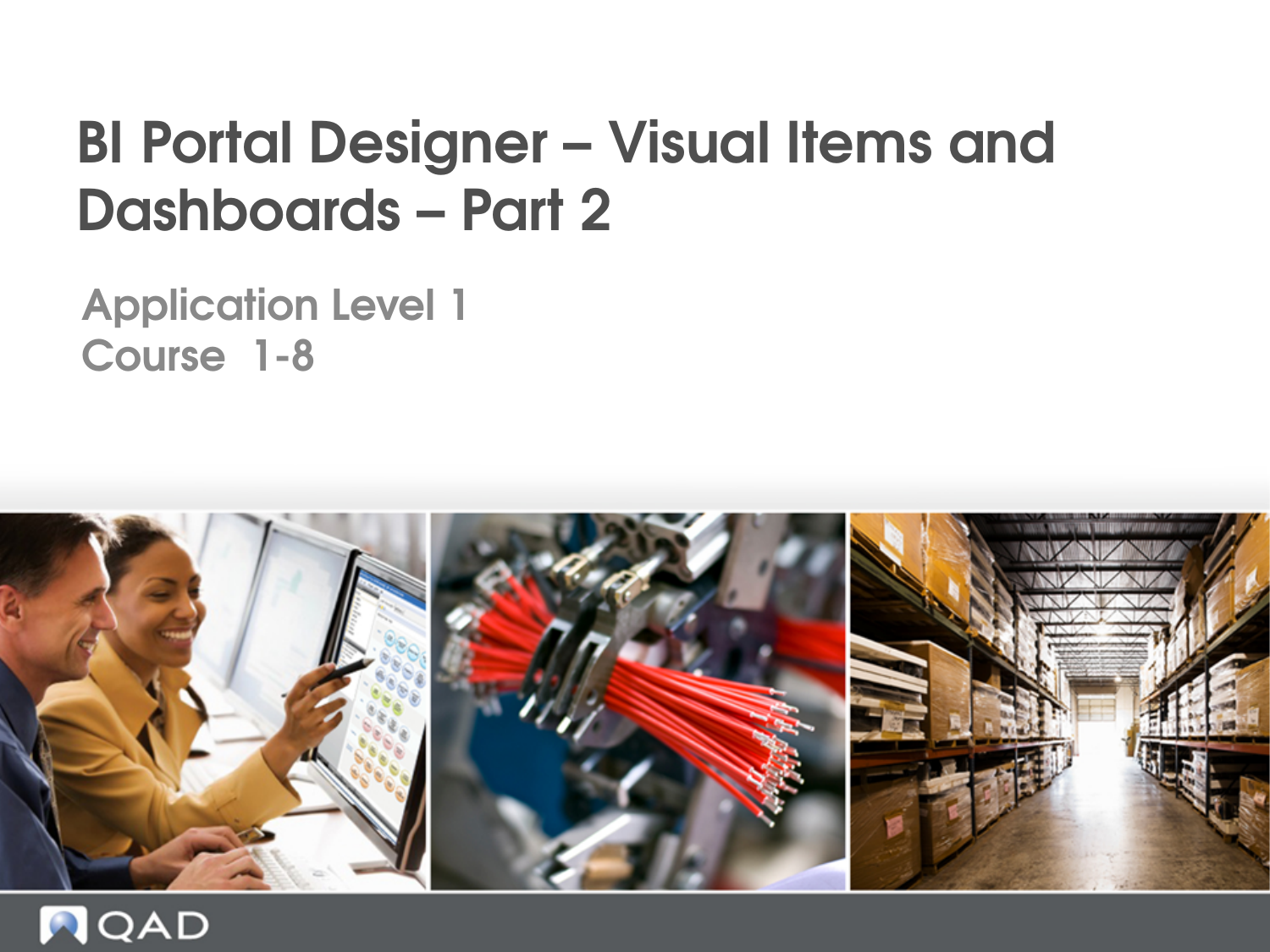

# BI Portal Designer – Visual Items and Dashboards – Part 2
Application Level 1
Course  1-8